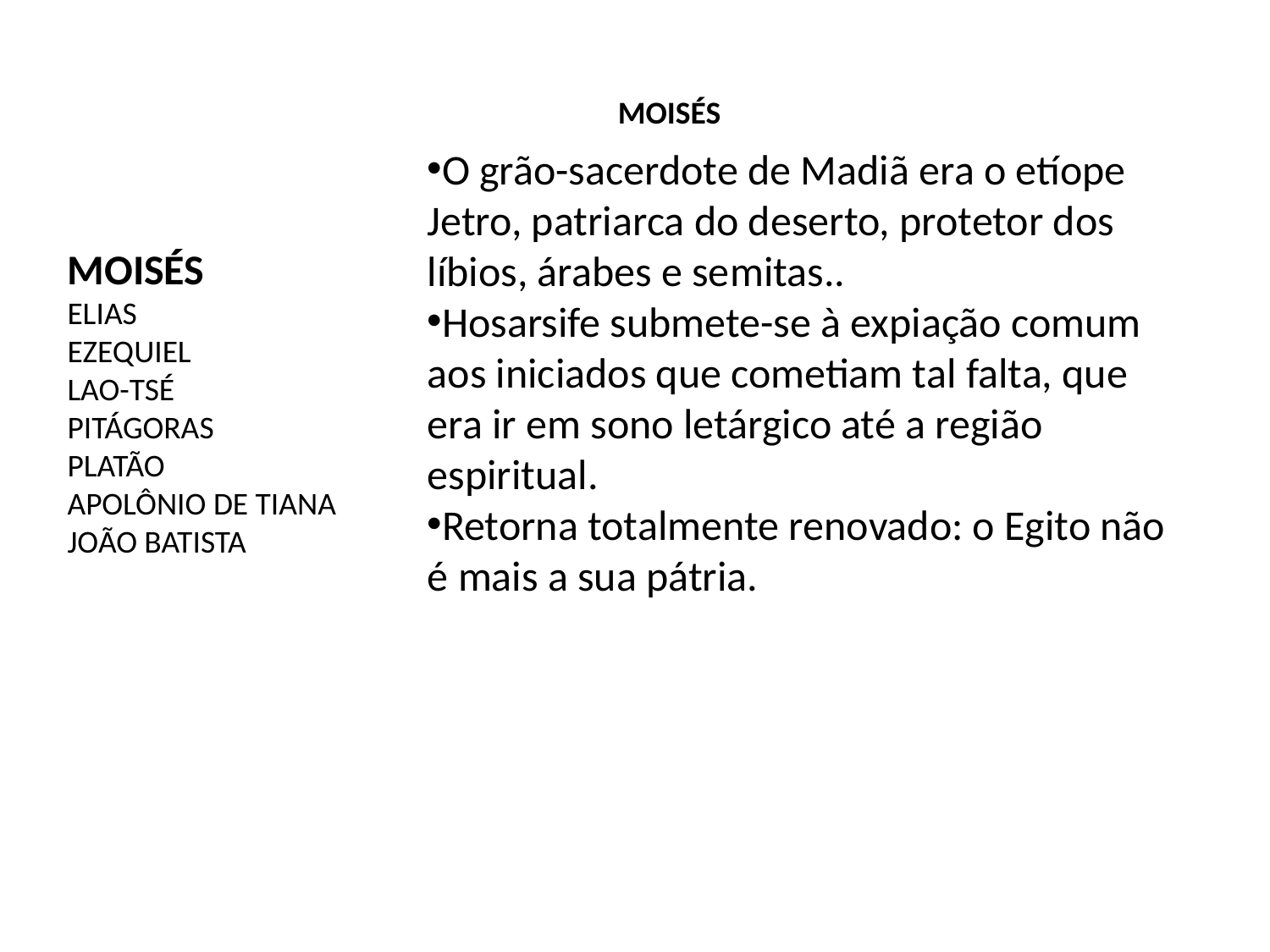

MOISÉS
O grão-sacerdote de Madiã era o etíope Jetro, patriarca do deserto, protetor dos líbios, árabes e semitas..
Hosarsife submete-se à expiação comum aos iniciados que cometiam tal falta, que era ir em sono letárgico até a região espiritual.
Retorna totalmente renovado: o Egito não é mais a sua pátria.
MOISÉS
ELIAS
EZEQUIEL
LAO-TSÉ
PITÁGORAS
PLATÃO
APOLÔNIO DE TIANA
JOÃO BATISTA